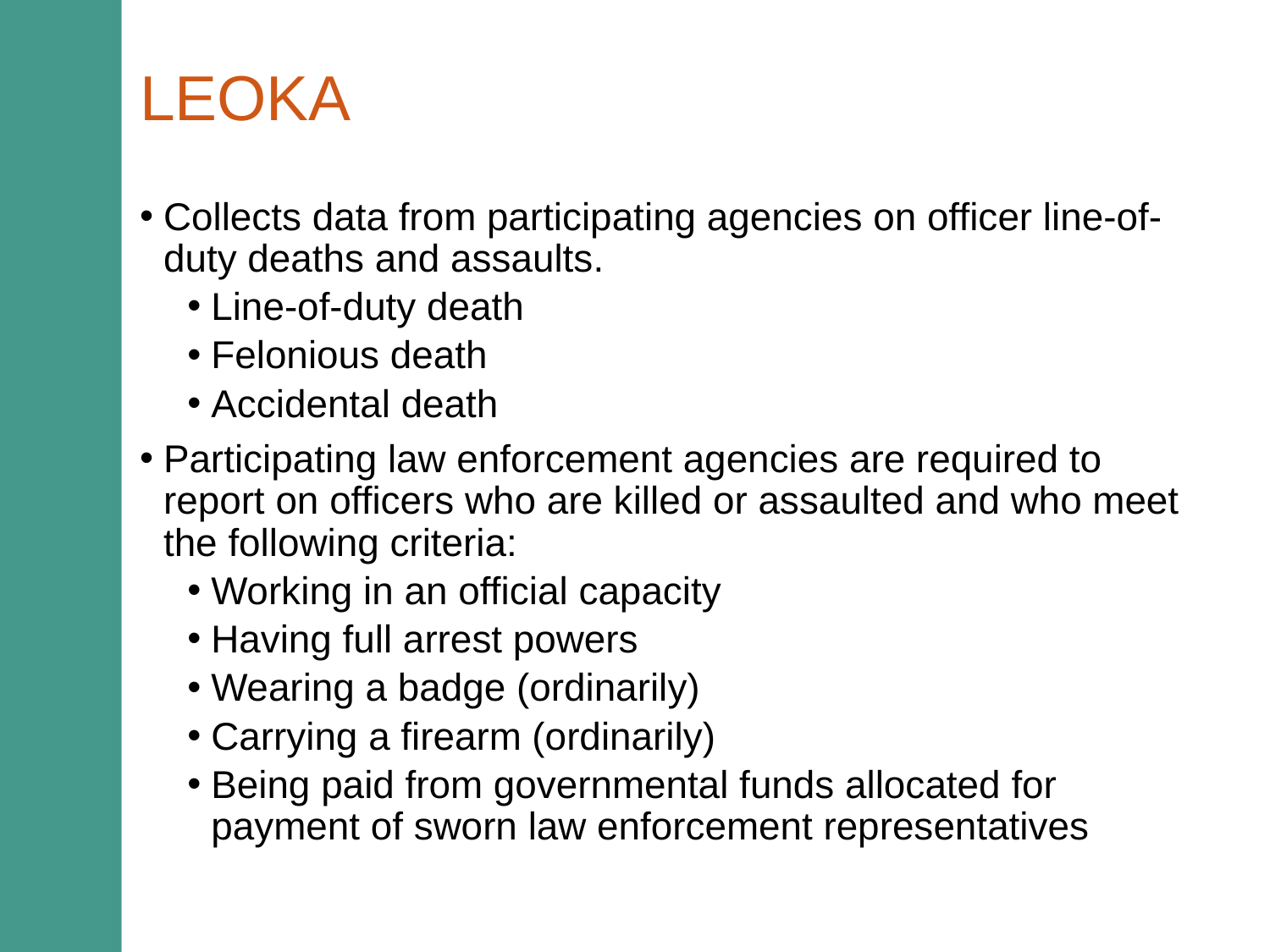

# LEOKA
Collects data from participating agencies on officer line-of-duty deaths and assaults.
Line-of-duty death
Felonious death
Accidental death
Participating law enforcement agencies are required to report on officers who are killed or assaulted and who meet the following criteria:
Working in an official capacity
Having full arrest powers
Wearing a badge (ordinarily)
Carrying a firearm (ordinarily)
Being paid from governmental funds allocated for payment of sworn law enforcement representatives